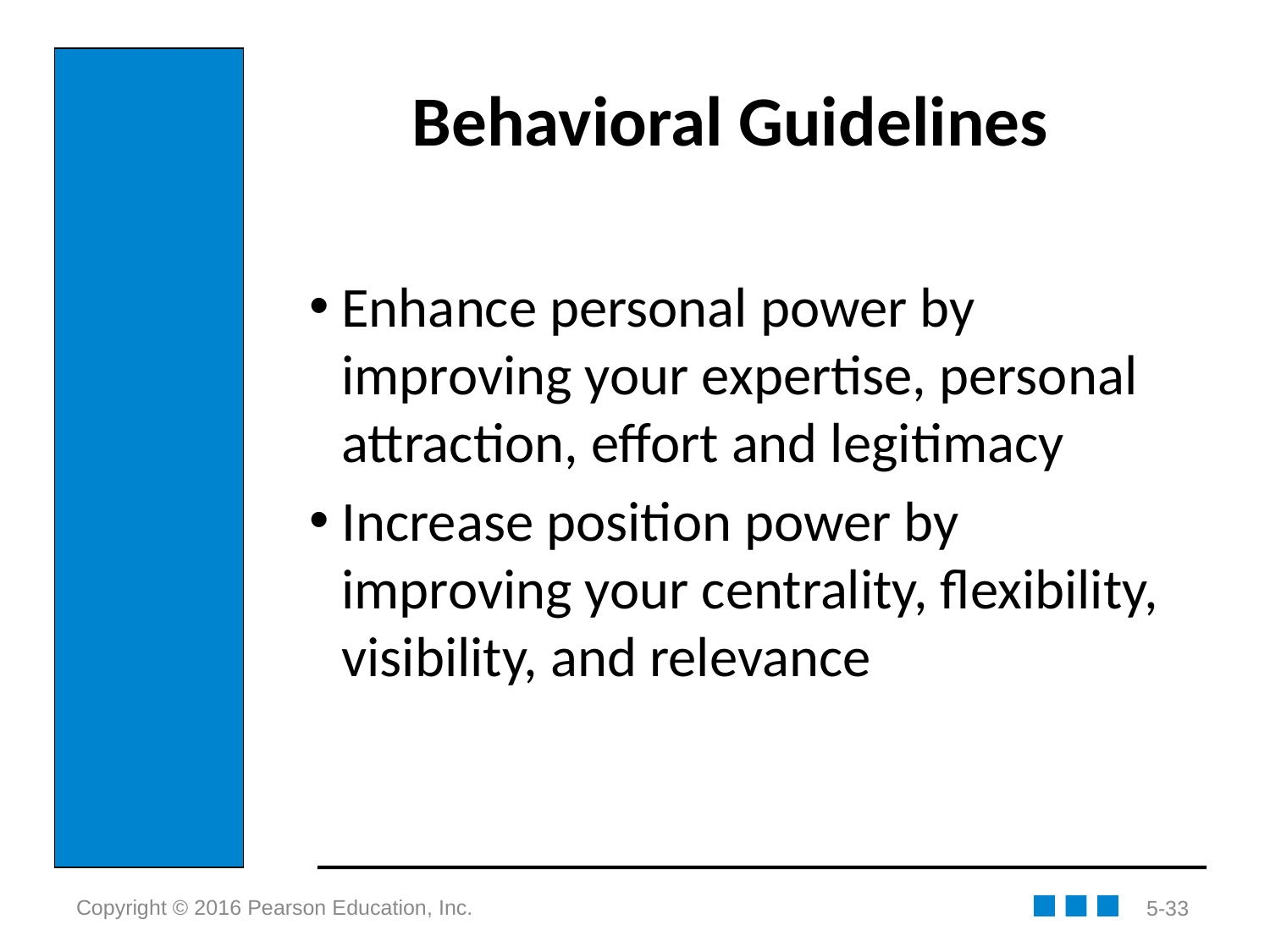

# Behavioral Guidelines

Enhance personal power by improving your expertise, personal attraction, effort and legitimacy
Increase position power by improving your centrality, flexibility, visibility, and relevance

5-33
Copyright © 2016 Pearson Education, Inc.